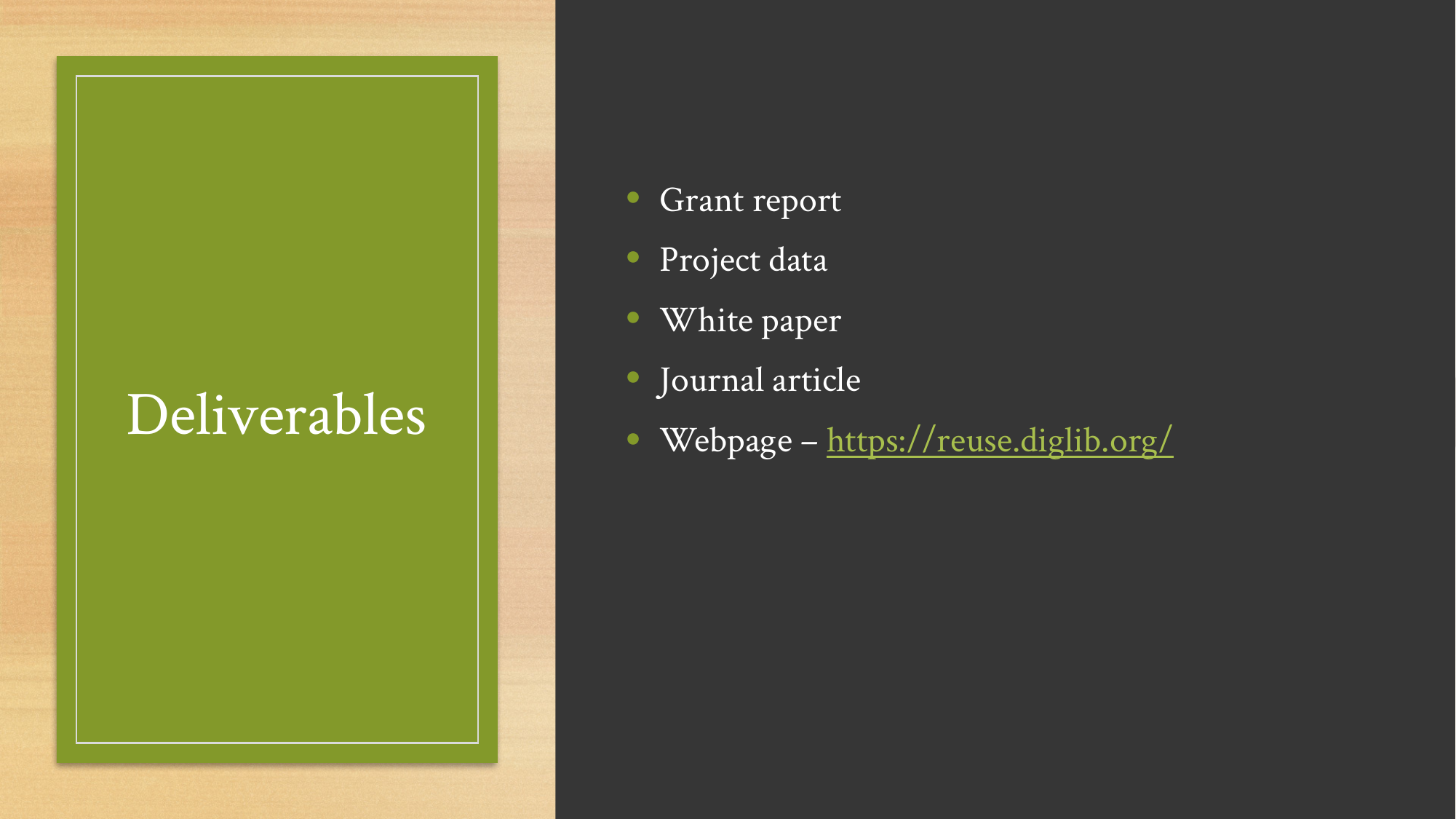

# Deliverables
Grant report
Project data
White paper
Journal article
Webpage – https://reuse.diglib.org/